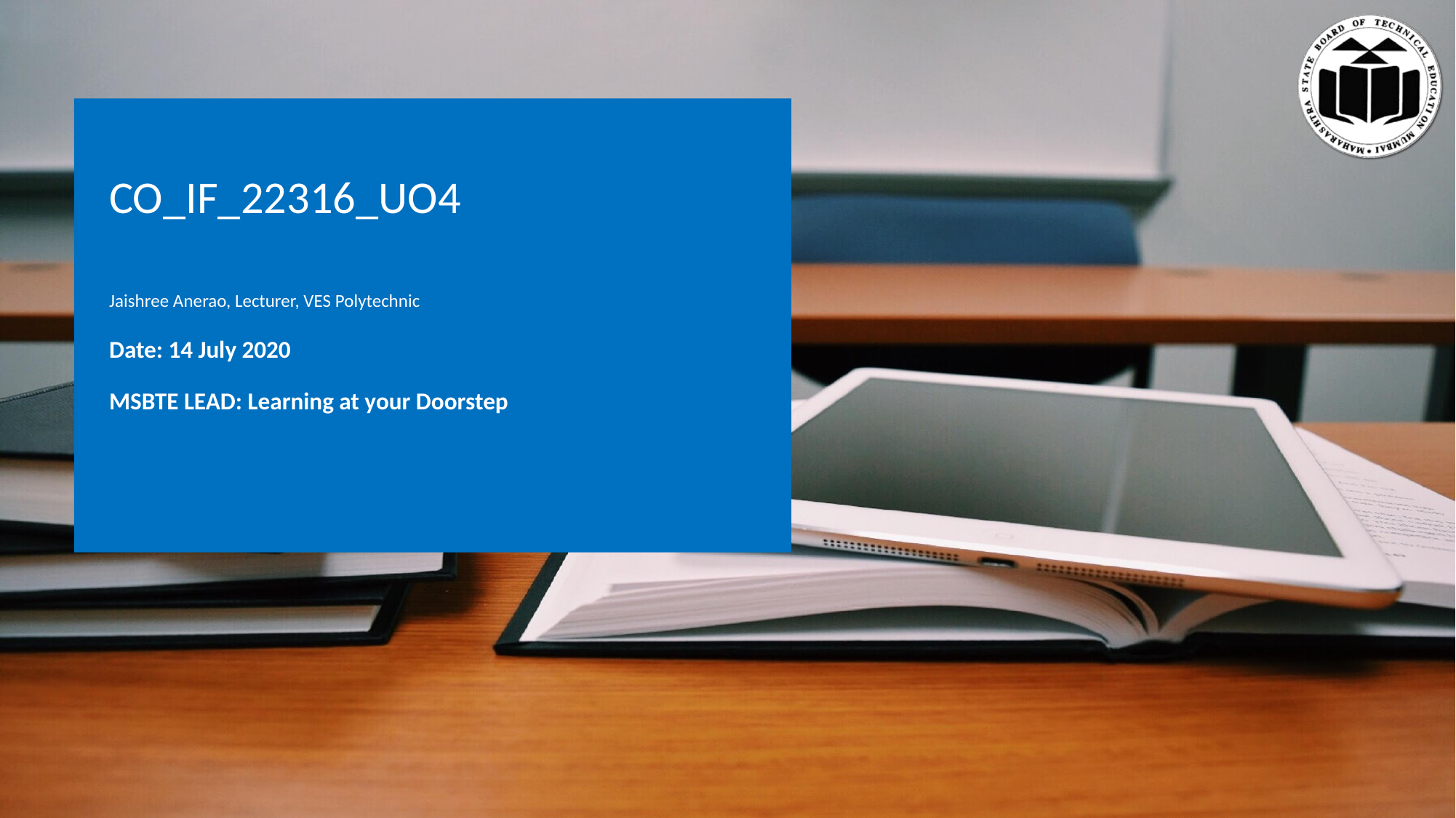

# CO_IF_22316_UO4
Jaishree Anerao, Lecturer, VES Polytechnic
Date: 14 July 2020
MSBTE LEAD: Learning at your Doorstep